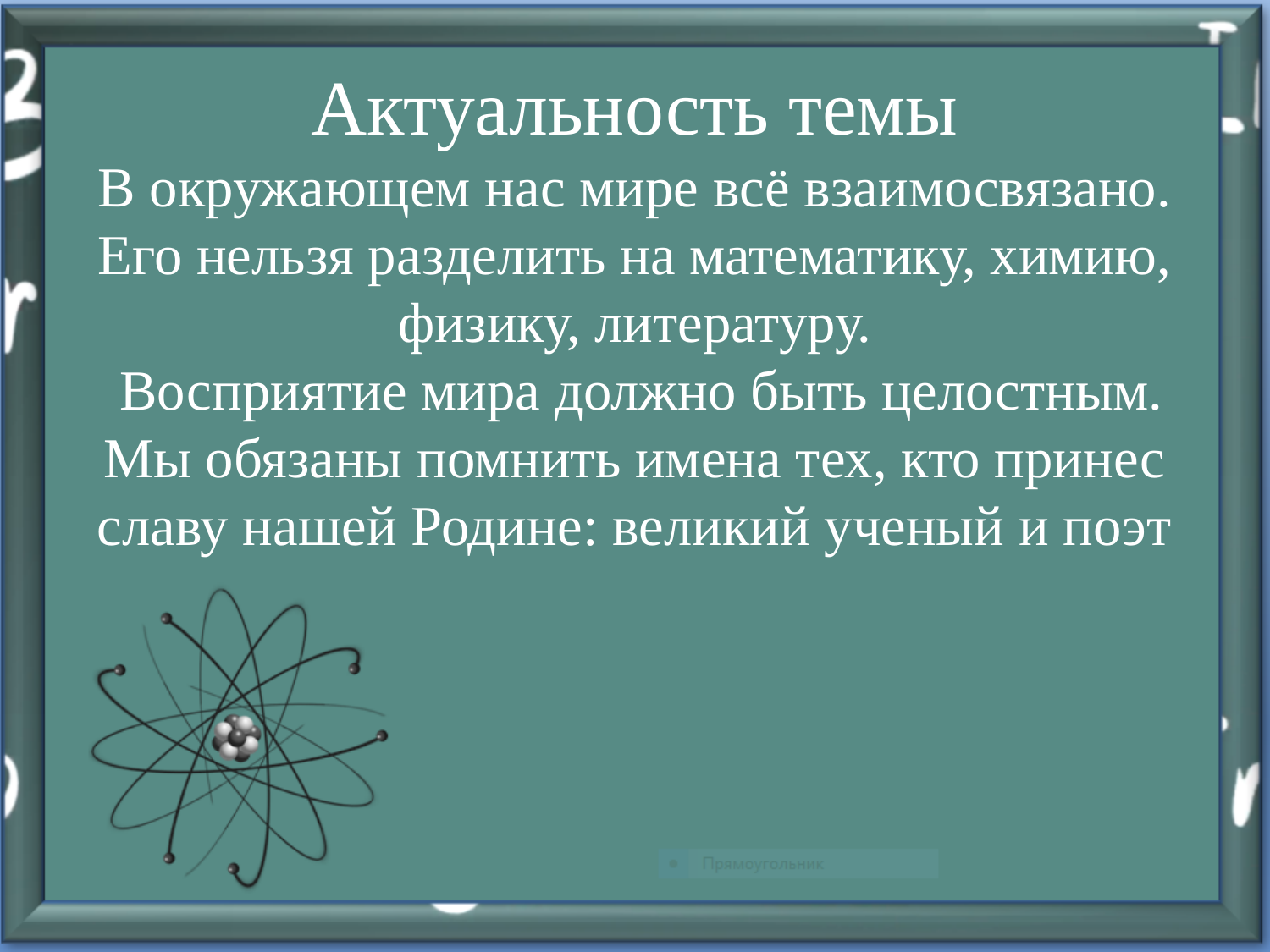

# Актуальность темы В окружающем нас мире всё взаимосвязано. Его нельзя разделить на математику, химию, физику, литературу. Восприятие мира должно быть целостным. Мы обязаны помнить имена тех, кто принес славу нашей Родине: великий ученый и поэт